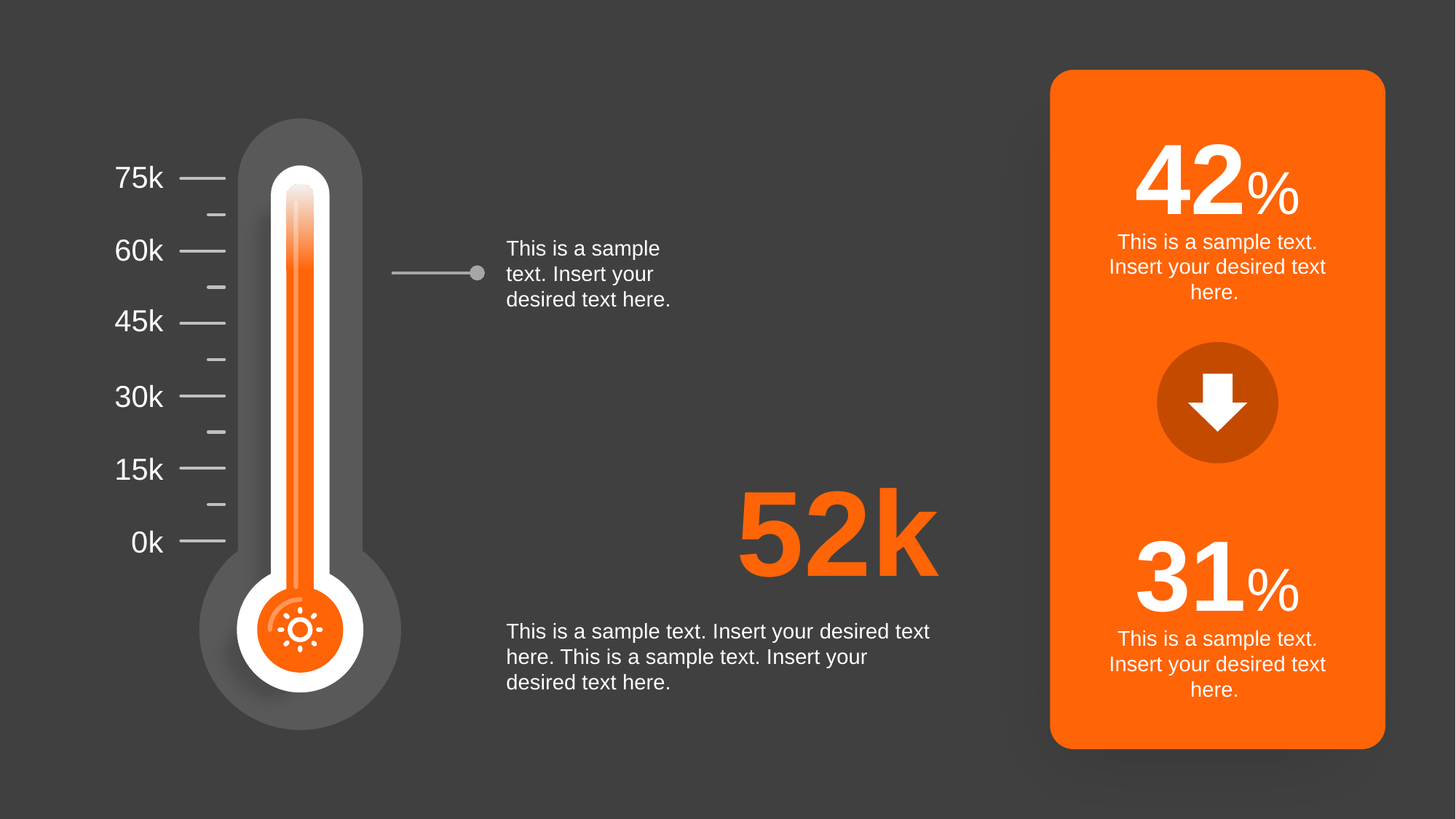

42%
This is a sample text. Insert your desired text here.

75k
60k
45k
30k
15k
0k

This is a sample text. Insert your desired text here.

52k
31%
This is a sample text. Insert your desired text here.

This is a sample text. Insert your desired text here. This is a sample text. Insert your desired text here.